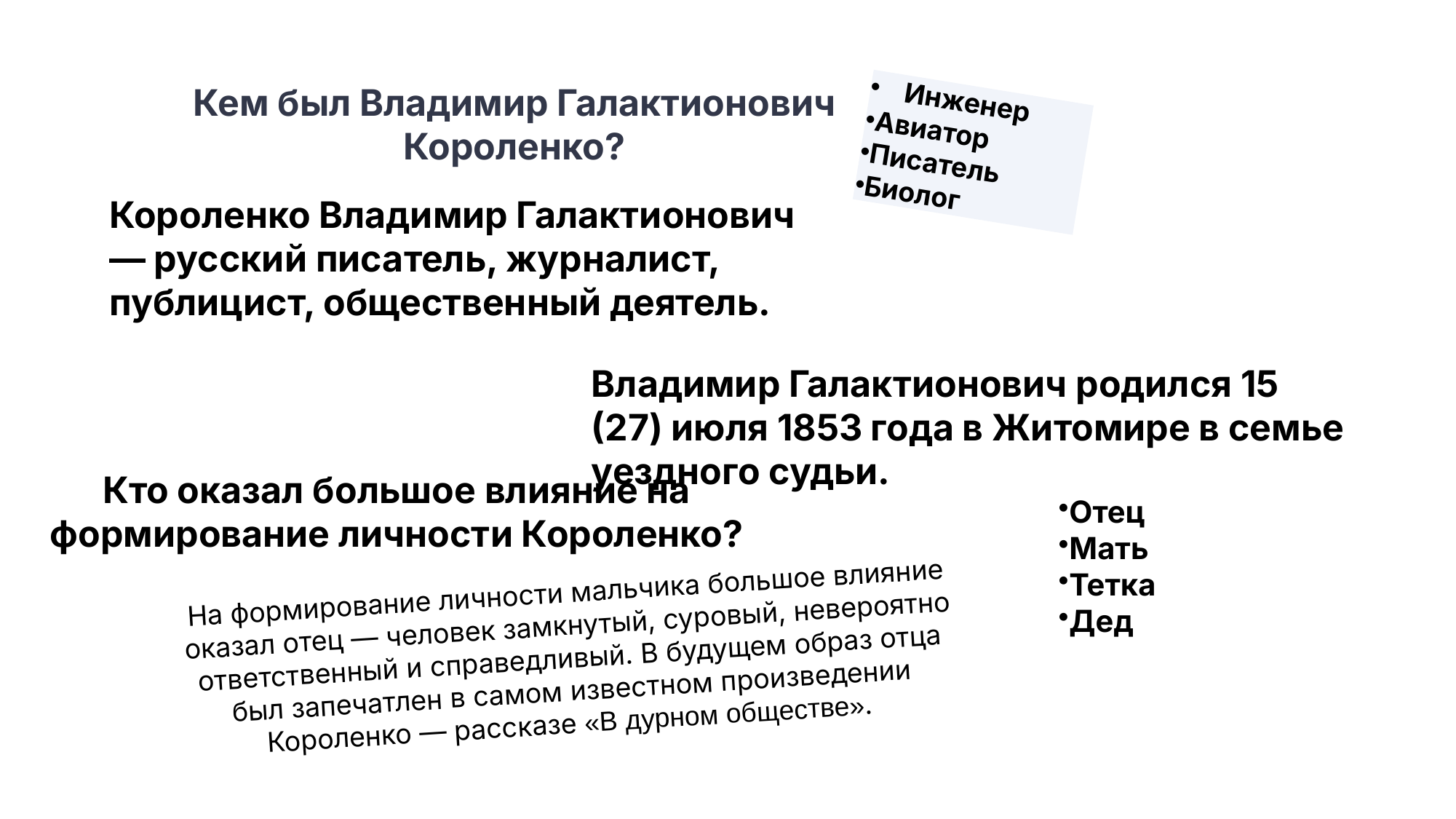

Кем был Владимир Галактионович Короленко?
Инженер
Авиатор
Писатель
Биолог
Короленко Владимир Галактионович — русский писатель, журналист, публицист, общественный деятель.
Владимир Галактионович родился 15 (27) июля 1853 года в Житомире в семье уездного судьи.

Отец
Мать
Тетка
Дед

Кто оказал большое влияние на формирование личности Короленко?
На формирование личности мальчика большое влияние оказал отец — человек замкнутый, суровый, невероятно ответственный и справедливый. В будущем образ отца был запечатлен в самом известном произведении Короленко — рассказе «В дурном обществе».